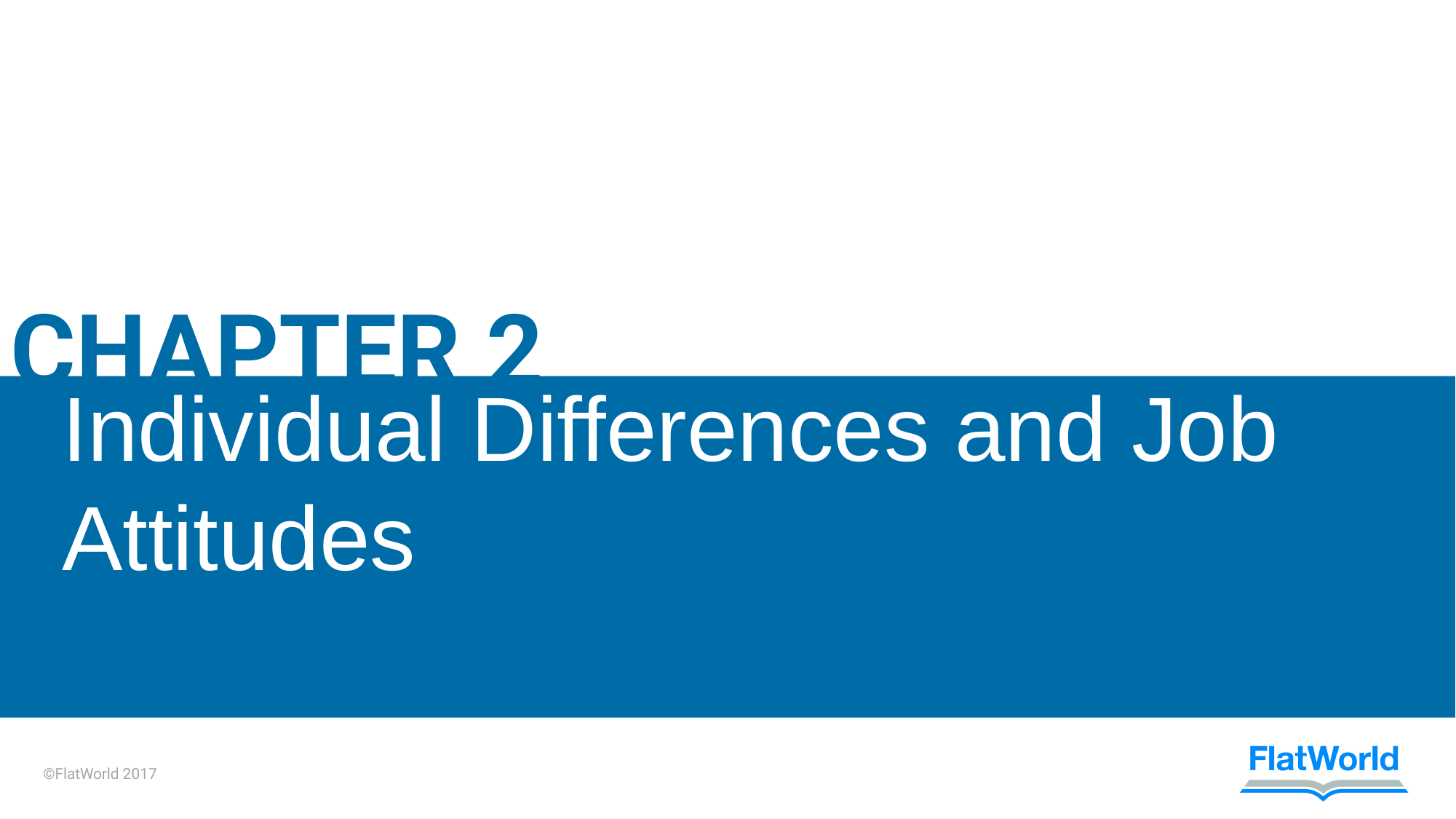

CHAPTER 2
Individual Differences and Job Attitudes